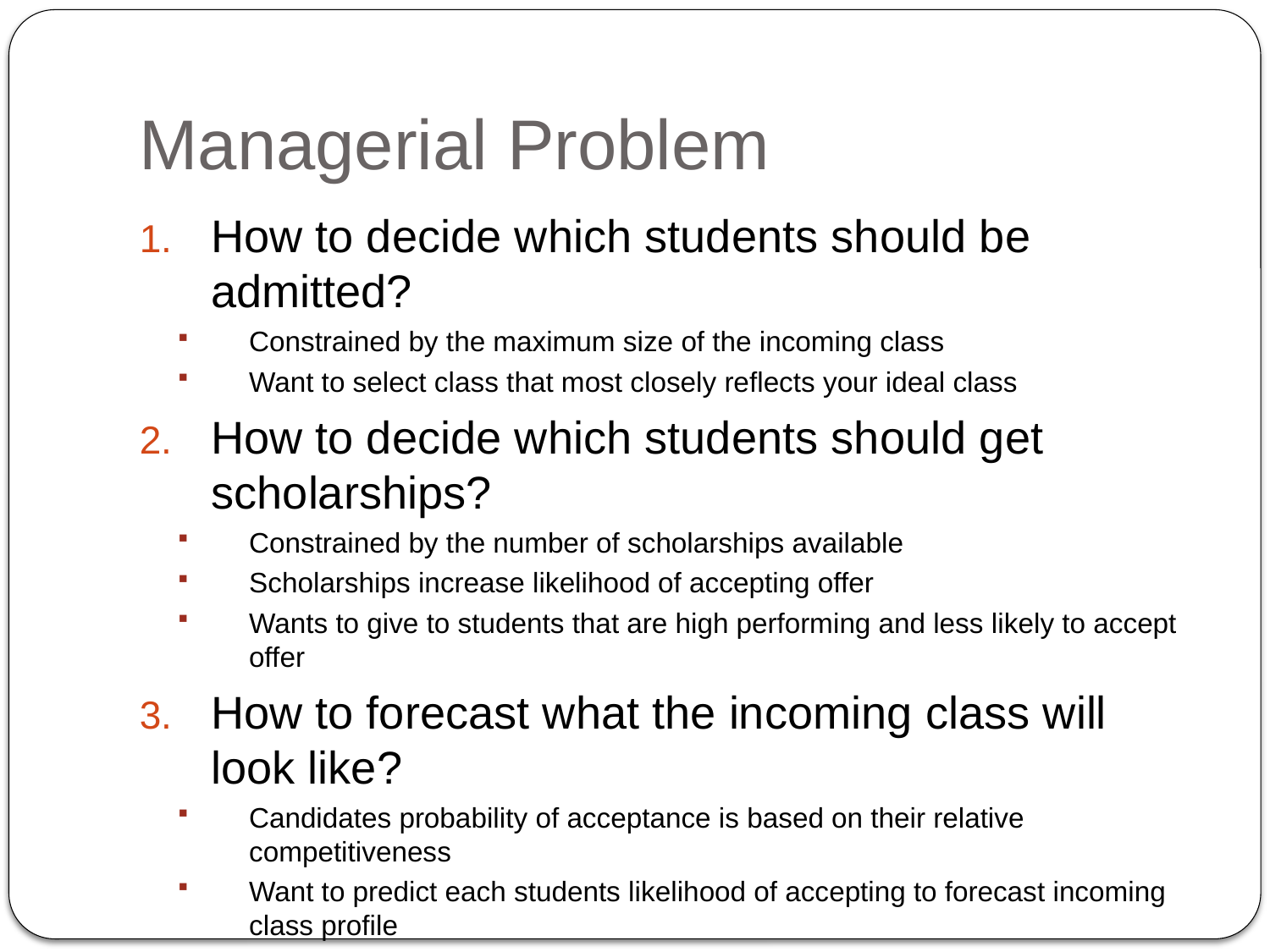

# Managerial Problem
How to decide which students should be admitted?
Constrained by the maximum size of the incoming class
Want to select class that most closely reflects your ideal class
How to decide which students should get scholarships?
Constrained by the number of scholarships available
Scholarships increase likelihood of accepting offer
Wants to give to students that are high performing and less likely to accept offer
How to forecast what the incoming class will look like?
Candidates probability of acceptance is based on their relative competitiveness
Want to predict each students likelihood of accepting to forecast incoming class profile